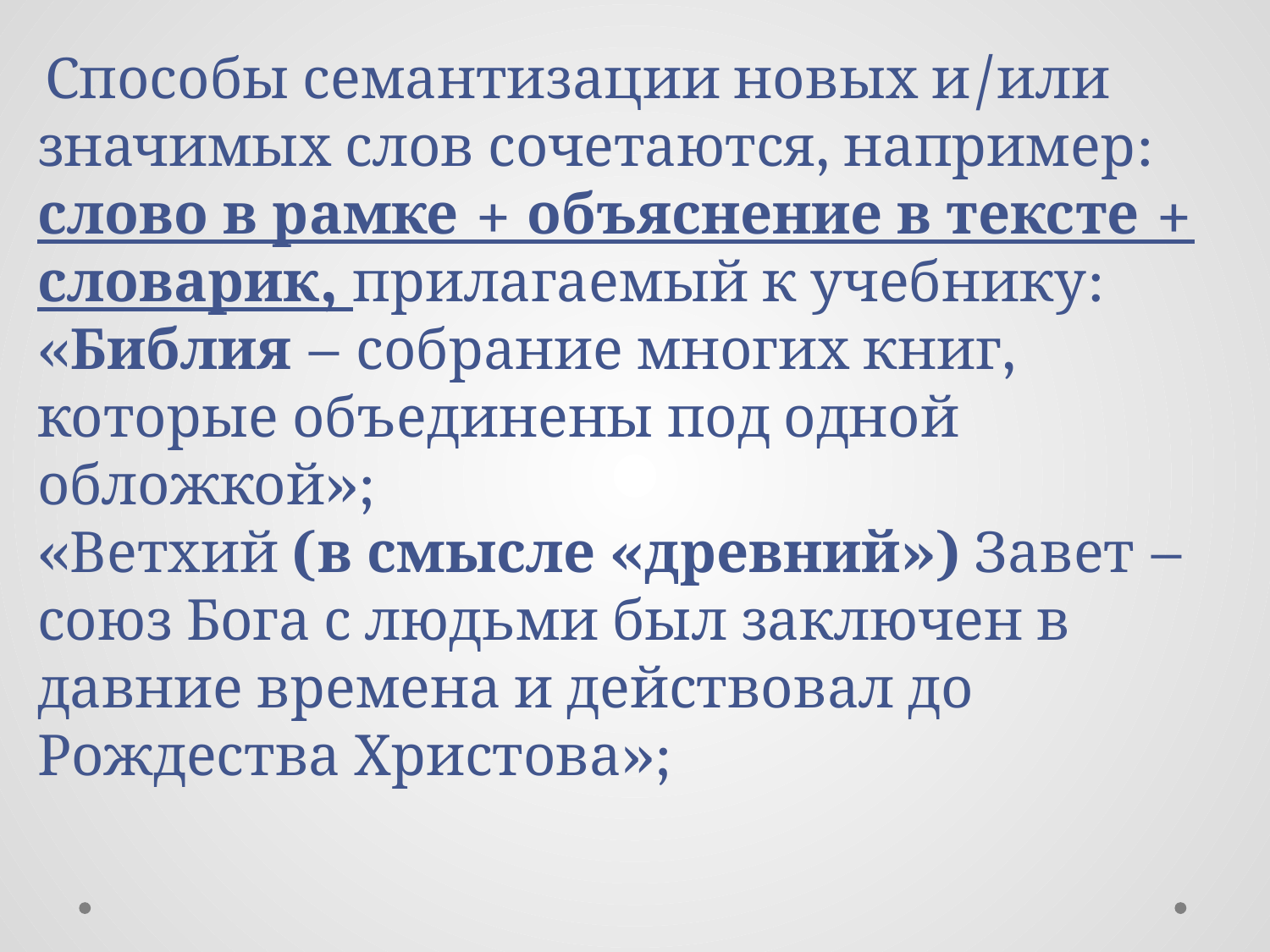

#
 Способы семантизации новых и/или значимых слов сочетаются, например: слово в рамке + объяснение в тексте + словарик, прилагаемый к учебнику:
«Библия – собрание многих книг, которые объединены под одной обложкой»;
«Ветхий (в смысле «древний») Завет – союз Бога с людьми был заключен в давние времена и действовал до Рождества Христова»;